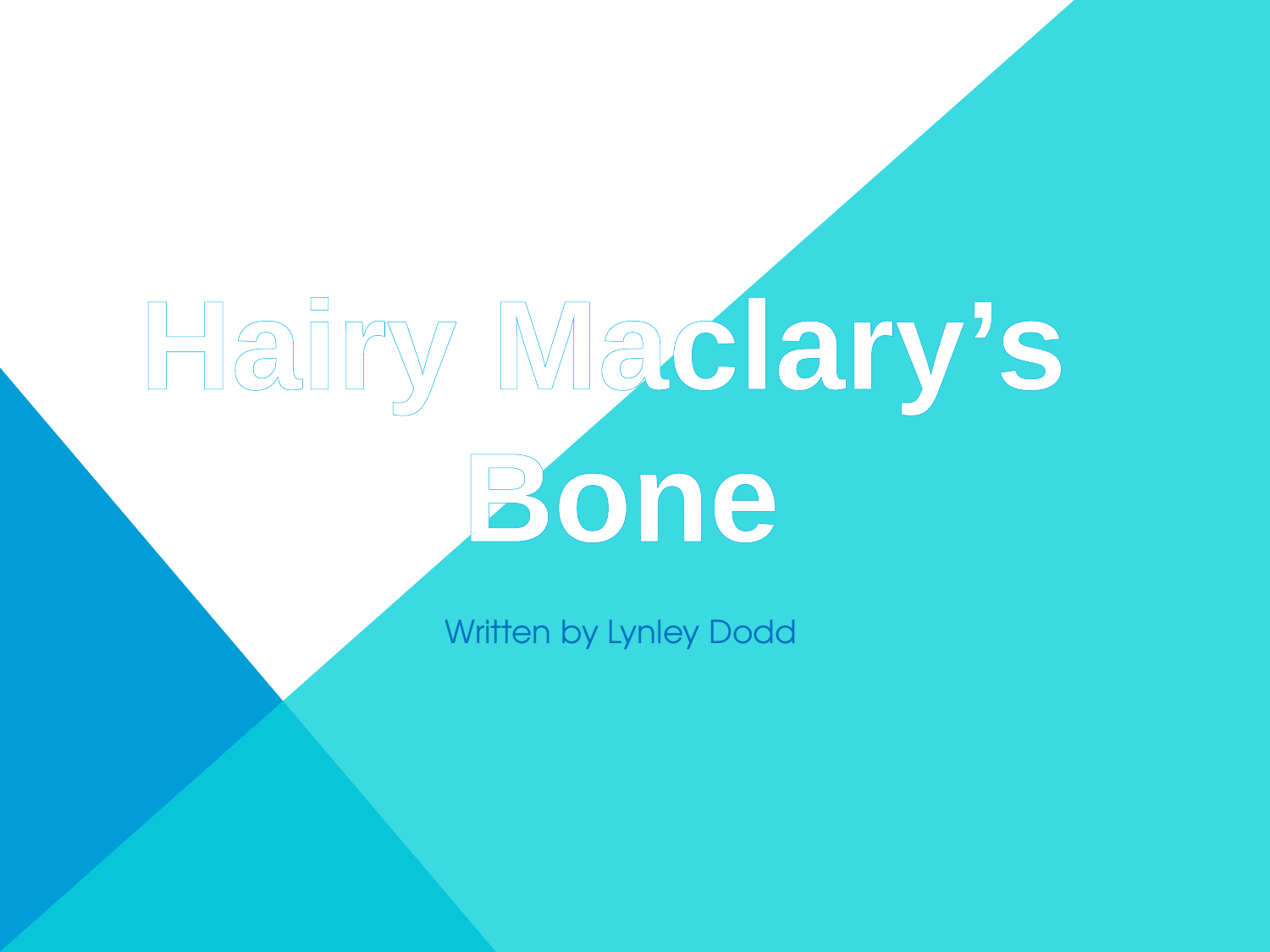

Hairy Maclary’s
Bone
Written by Lynley Dodd